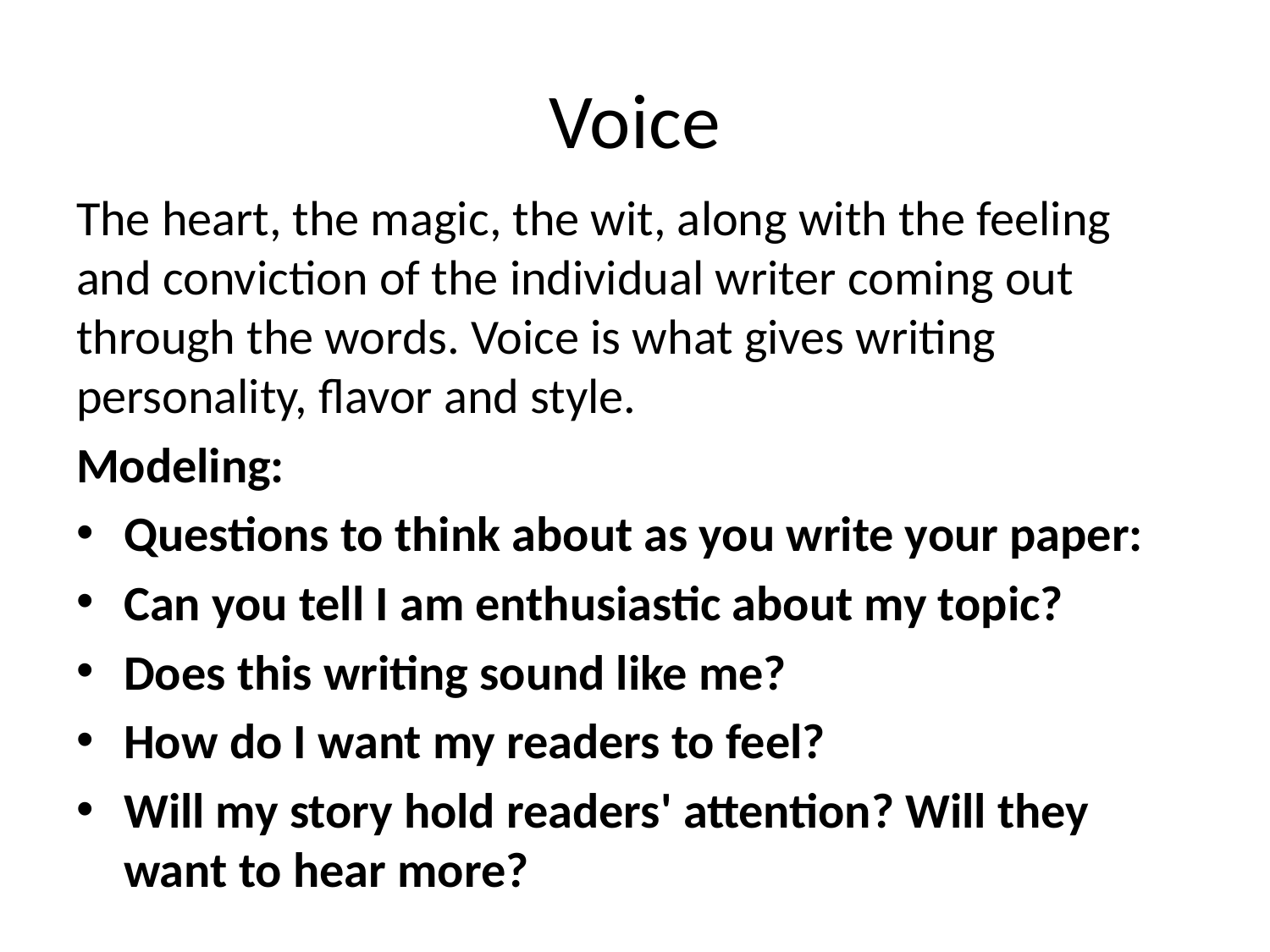

# Voice
The heart, the magic, the wit, along with the feeling and conviction of the individual writer coming out through the words. Voice is what gives writing personality, flavor and style.
Modeling:
Questions to think about as you write your paper:
Can you tell I am enthusiastic about my topic?
Does this writing sound like me?
How do I want my readers to feel?
Will my story hold readers' attention? Will they want to hear more?